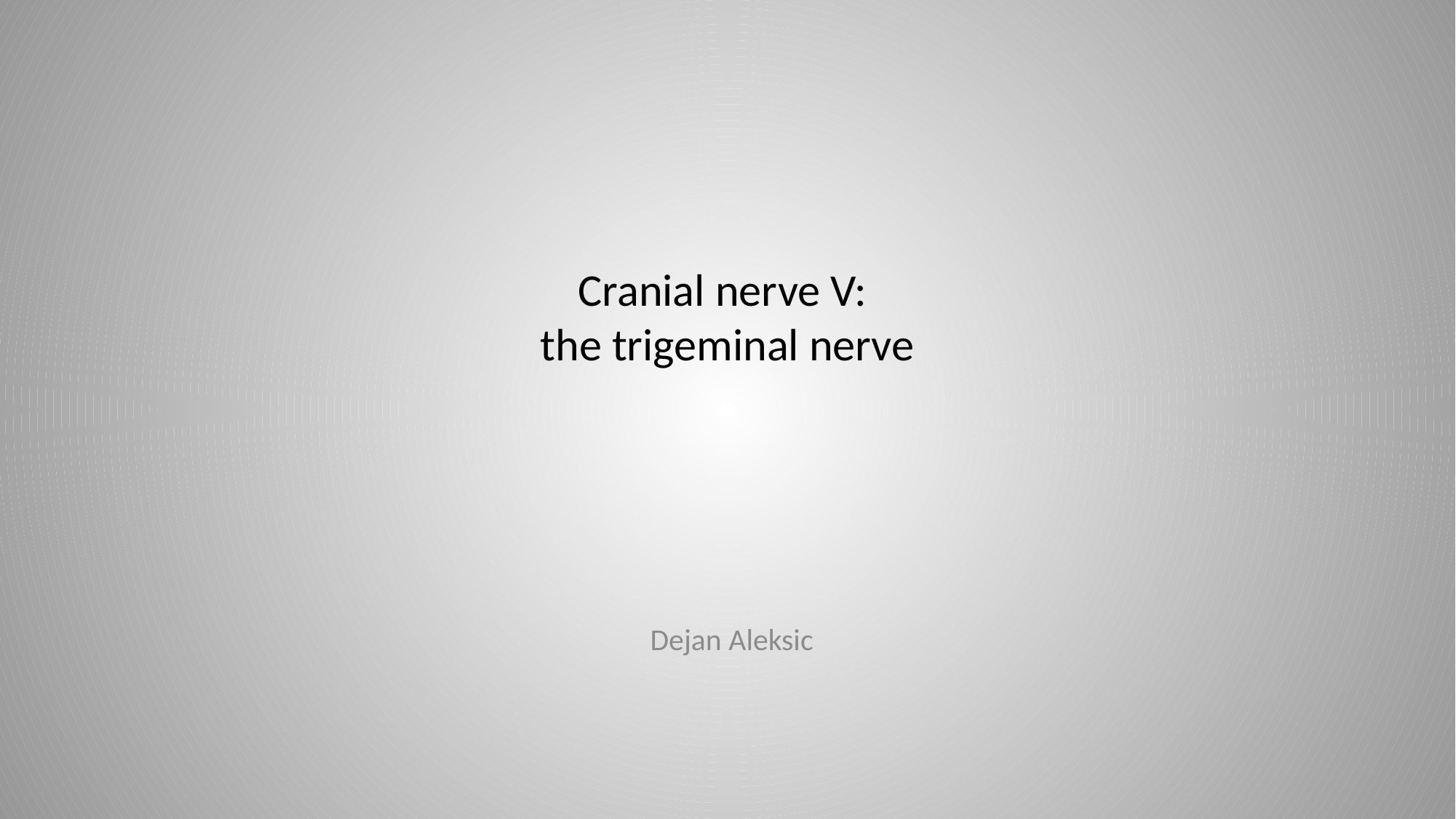

# Cranial nerve V: the trigeminal nerve

Dejan Aleksic